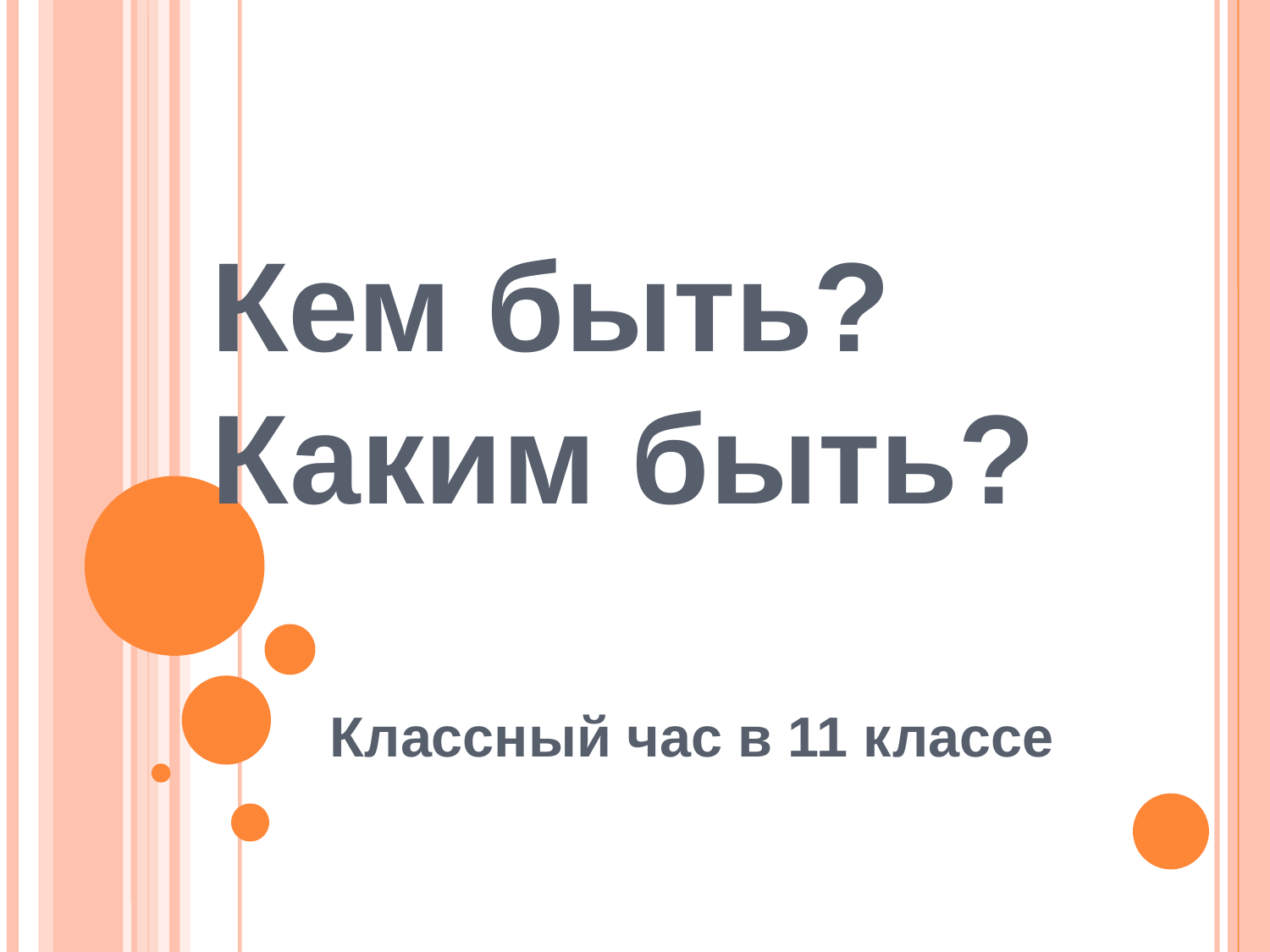

Кем быть? Каким быть?
Классный час в 11 классе